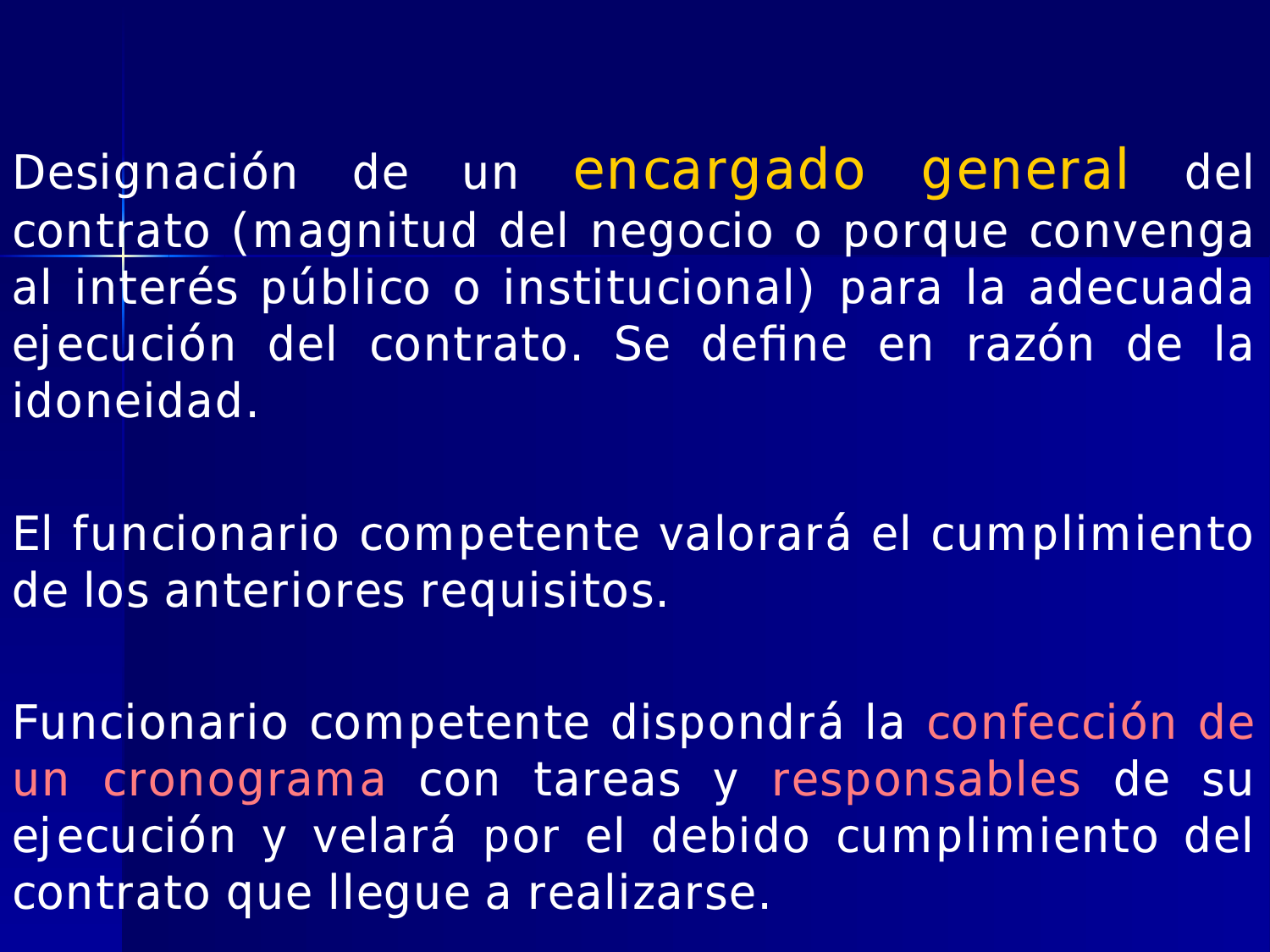

Designación de un encargado general del contrato (magnitud del negocio o porque convenga al interés público o institucional) para la adecuada ejecución del contrato. Se define en razón de la idoneidad.

El funcionario competente valorará el cumplimiento de los anteriores requisitos.

Funcionario competente dispondrá la confección de un cronograma con tareas y responsables de su ejecución y velará por el debido cumplimiento del contrato que llegue a realizarse.